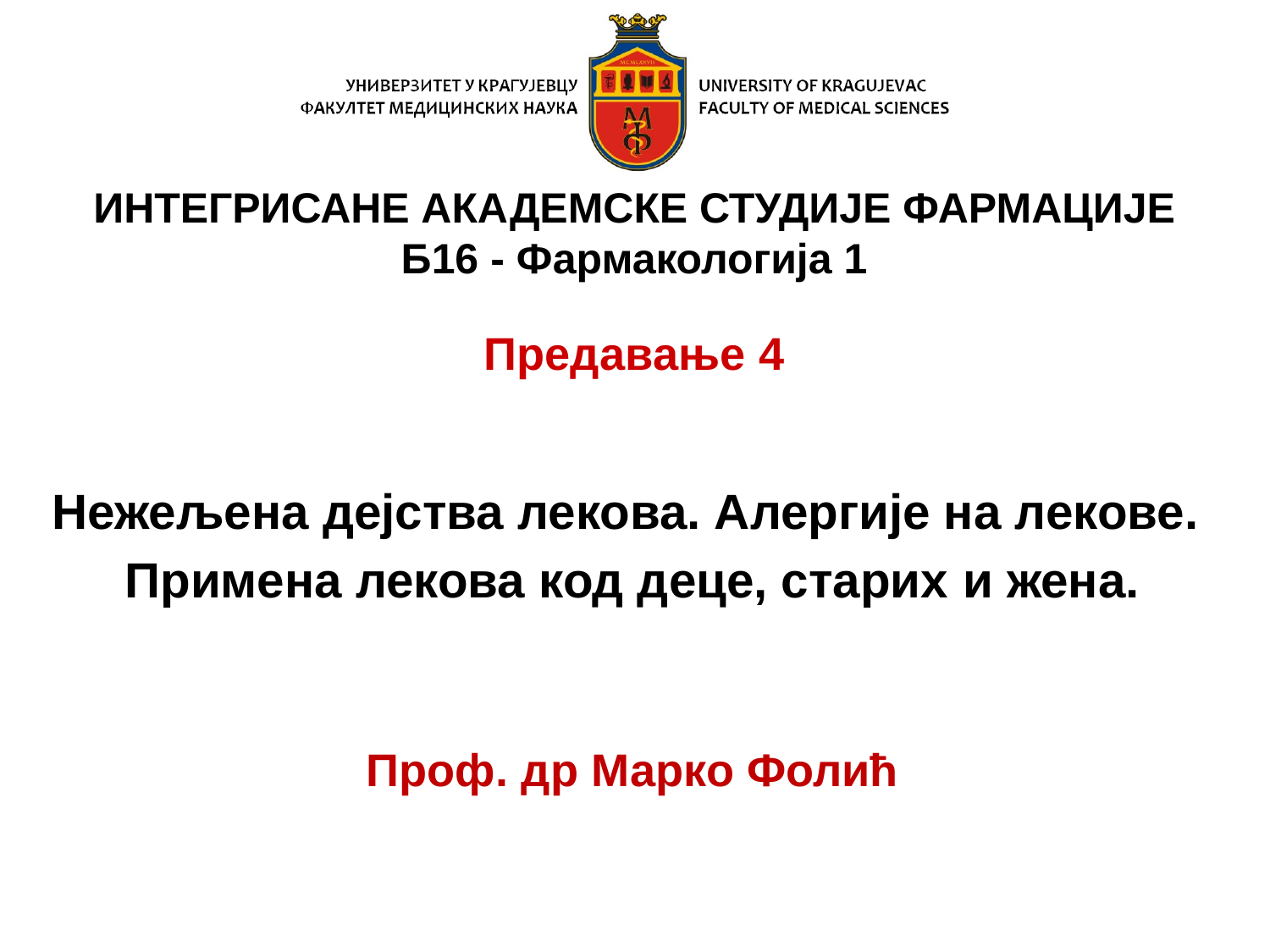

# ИНТЕГРИСАНЕ АКАДЕМСКЕ СТУДИЈЕ ФАРМАЦИЈЕ Б16 - Фармакологија 1 Предавање 4
Нежељена дејства лекова. Алергије на лекове.
Примена лекова код деце, старих и жена.

Проф. др Марко Фолић